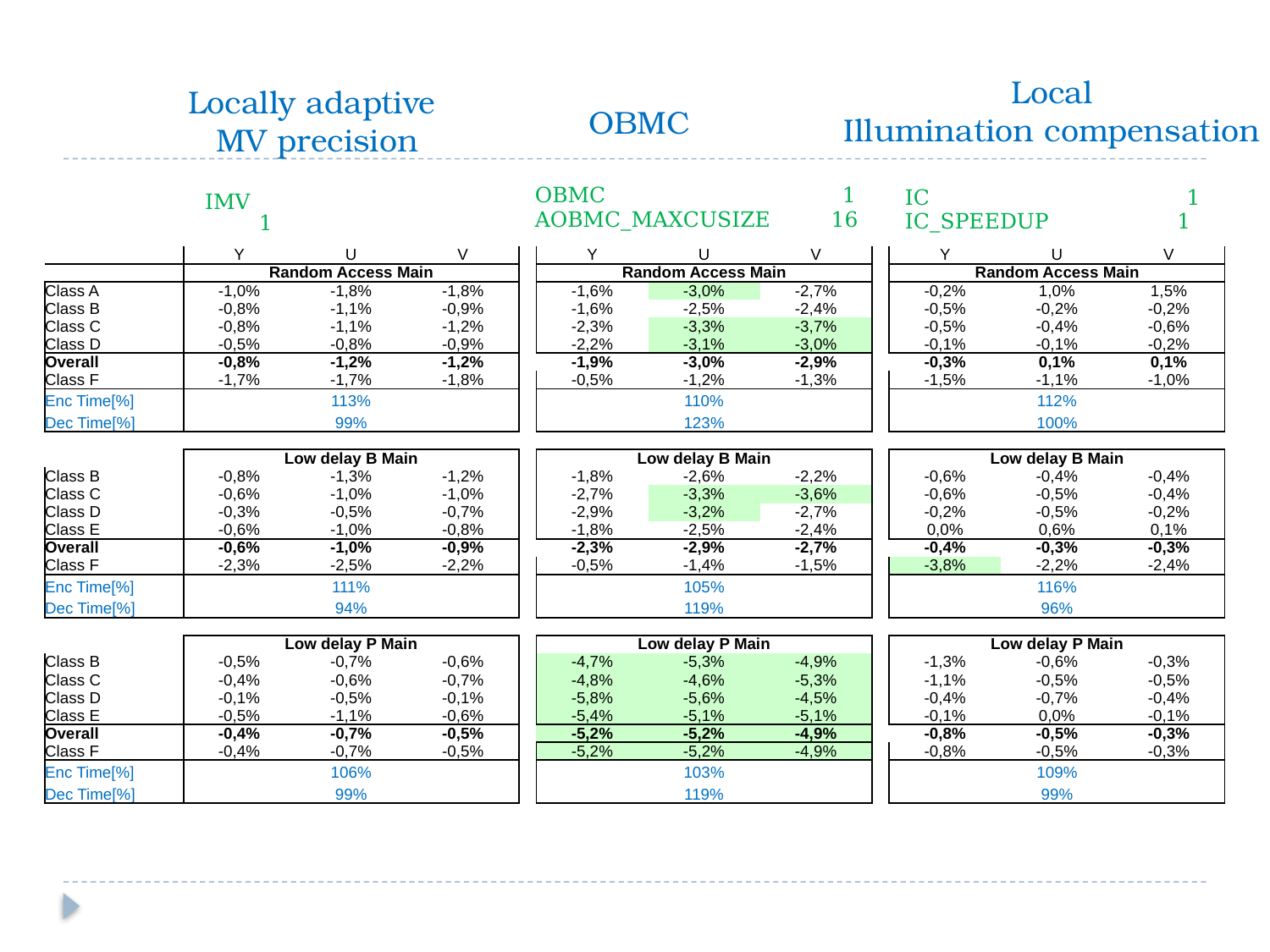

Local
Illumination compensation
Locally adaptive
 MV precision
OBMC
| IC 1 |
| --- |
| IC\_SPEEDUP 1 |
| OBMC 1 |
| --- |
| AOBMC\_MAXCUSIZE 16 |
| IMV 1 |
| --- |
|  | Y | U | V |  | Y | U | V |  | Y | U | V |
| --- | --- | --- | --- | --- | --- | --- | --- | --- | --- | --- | --- |
|  | Random Access Main |  |  |  | Random Access Main |  |  |  | Random Access Main |  |  |
| Class A | -1,0% | -1,8% | -1,8% |  | -1,6% | -3,0% | -2,7% |  | -0,2% | 1,0% | 1,5% |
| Class B | -0,8% | -1,1% | -0,9% |  | -1,6% | -2,5% | -2,4% |  | -0,5% | -0,2% | -0,2% |
| Class C | -0,8% | -1,1% | -1,2% |  | -2,3% | -3,3% | -3,7% |  | -0,5% | -0,4% | -0,6% |
| Class D | -0,5% | -0,8% | -0,9% |  | -2,2% | -3,1% | -3,0% |  | -0,1% | -0,1% | -0,2% |
| Overall | -0,8% | -1,2% | -1,2% |  | -1,9% | -3,0% | -2,9% |  | -0,3% | 0,1% | 0,1% |
| Class F | -1,7% | -1,7% | -1,8% |  | -0,5% | -1,2% | -1,3% |  | -1,5% | -1,1% | -1,0% |
| Enc Time[%] | 113% |  |  |  | 110% |  |  |  | 112% |  |  |
| Dec Time[%] | 99% |  |  |  | 123% |  |  |  | 100% |  |  |
|  |  |  |  |  |  |  |  |  |  |  |  |
|  | Low delay B Main |  |  |  | Low delay B Main |  |  |  | Low delay B Main |  |  |
| Class B | -0,8% | -1,3% | -1,2% |  | -1,8% | -2,6% | -2,2% |  | -0,6% | -0,4% | -0,4% |
| Class C | -0,6% | -1,0% | -1,0% |  | -2,7% | -3,3% | -3,6% |  | -0,6% | -0,5% | -0,4% |
| Class D | -0,3% | -0,5% | -0,7% |  | -2,9% | -3,2% | -2,7% |  | -0,2% | -0,5% | -0,2% |
| Class E | -0,6% | -1,0% | -0,8% |  | -1,8% | -2,5% | -2,4% |  | 0,0% | 0,6% | 0,1% |
| Overall | -0,6% | -1,0% | -0,9% |  | -2,3% | -2,9% | -2,7% |  | -0,4% | -0,3% | -0,3% |
| Class F | -2,3% | -2,5% | -2,2% |  | -0,5% | -1,4% | -1,5% |  | -3,8% | -2,2% | -2,4% |
| Enc Time[%] | 111% |  |  |  | 105% |  |  |  | 116% |  |  |
| Dec Time[%] | 94% |  |  |  | 119% |  |  |  | 96% |  |  |
|  |  |  |  |  |  |  |  |  |  |  |  |
|  | Low delay P Main |  |  |  | Low delay P Main |  |  |  | Low delay P Main |  |  |
| Class B | -0,5% | -0,7% | -0,6% |  | -4,7% | -5,3% | -4,9% |  | -1,3% | -0,6% | -0,3% |
| Class C | -0,4% | -0,6% | -0,7% |  | -4,8% | -4,6% | -5,3% |  | -1,1% | -0,5% | -0,5% |
| Class D | -0,1% | -0,5% | -0,1% |  | -5,8% | -5,6% | -4,5% |  | -0,4% | -0,7% | -0,4% |
| Class E | -0,5% | -1,1% | -0,6% |  | -5,4% | -5,1% | -5,1% |  | -0,1% | 0,0% | -0,1% |
| Overall | -0,4% | -0,7% | -0,5% |  | -5,2% | -5,2% | -4,9% |  | -0,8% | -0,5% | -0,3% |
| Class F | -0,4% | -0,7% | -0,5% |  | -5,2% | -5,2% | -4,9% |  | -0,8% | -0,5% | -0,3% |
| Enc Time[%] | 106% |  |  |  | 103% |  |  |  | 109% |  |  |
| Dec Time[%] | 99% |  |  |  | 119% |  |  |  | 99% |  |  |